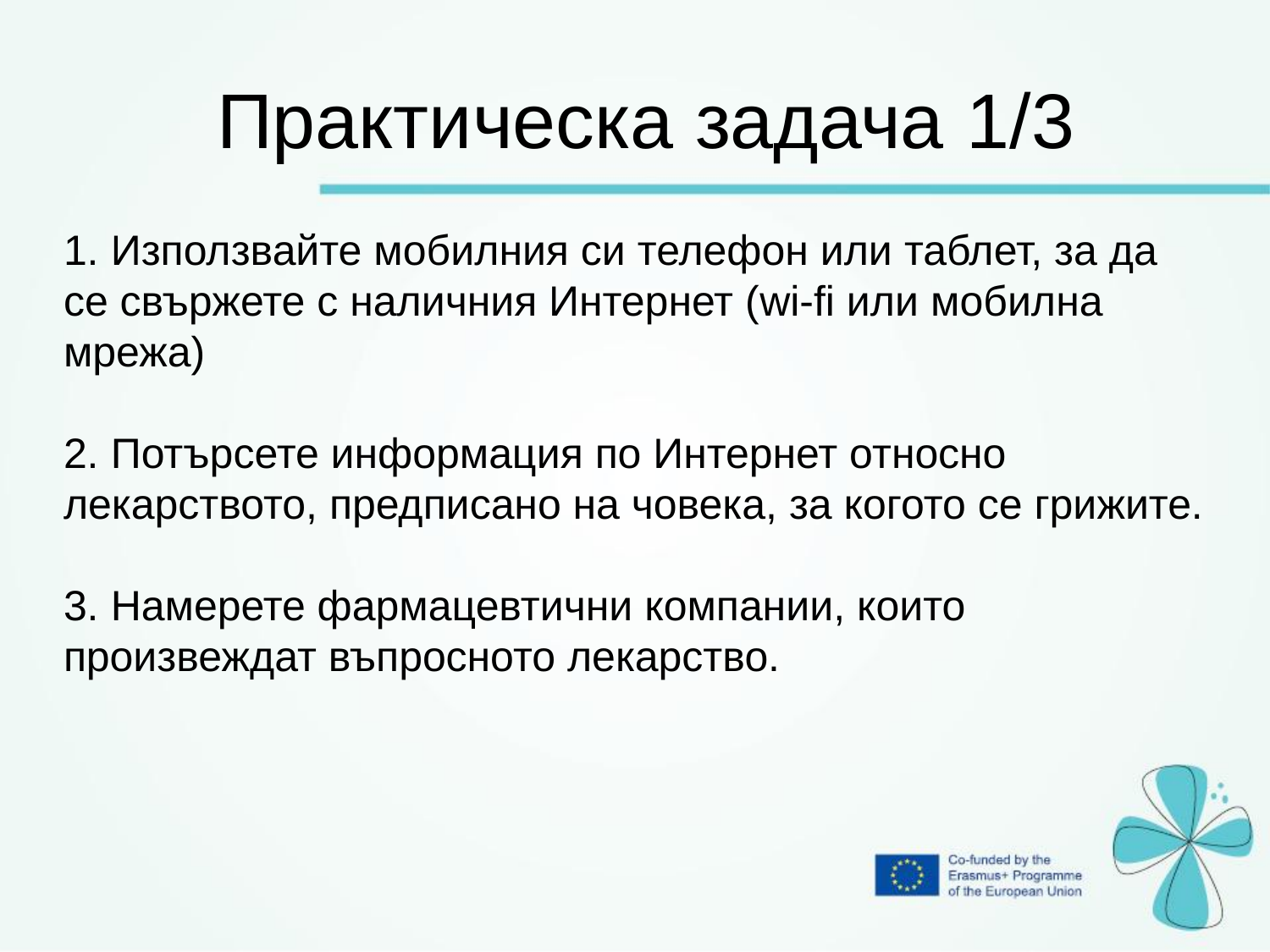

Практическа задача 1/3

1. Използвайте мобилния си телефон или таблет, за да се свържете с наличния Интернет (wi-fi или мобилна мрежа)

2. Потърсете информация по Интернет относно лекарството, предписано на човека, за когото се грижите.

3. Намерете фармацевтични компании, които произвеждат въпросното лекарство.